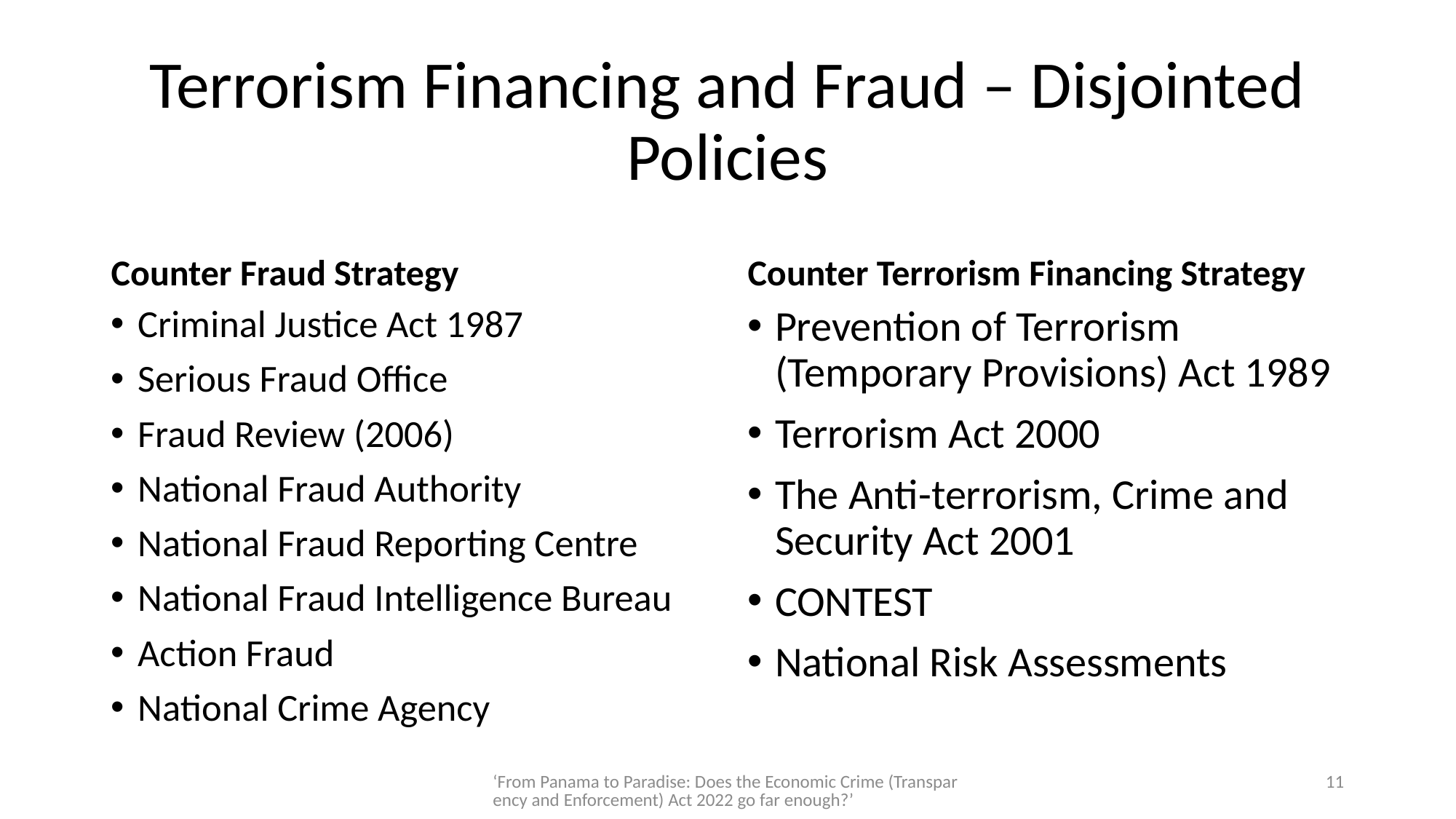

# Terrorism Financing and Fraud – Disjointed Policies
Counter Fraud Strategy
Counter Terrorism Financing Strategy
Criminal Justice Act 1987
Serious Fraud Office
Fraud Review (2006)
National Fraud Authority
National Fraud Reporting Centre
National Fraud Intelligence Bureau
Action Fraud
National Crime Agency

Prevention of Terrorism (Temporary Provisions) Act 1989
Terrorism Act 2000
The Anti-terrorism, Crime and Security Act 2001
CONTEST
National Risk Assessments

‘From Panama to Paradise: Does the Economic Crime (Transparency and Enforcement) Act 2022 go far enough?’
11